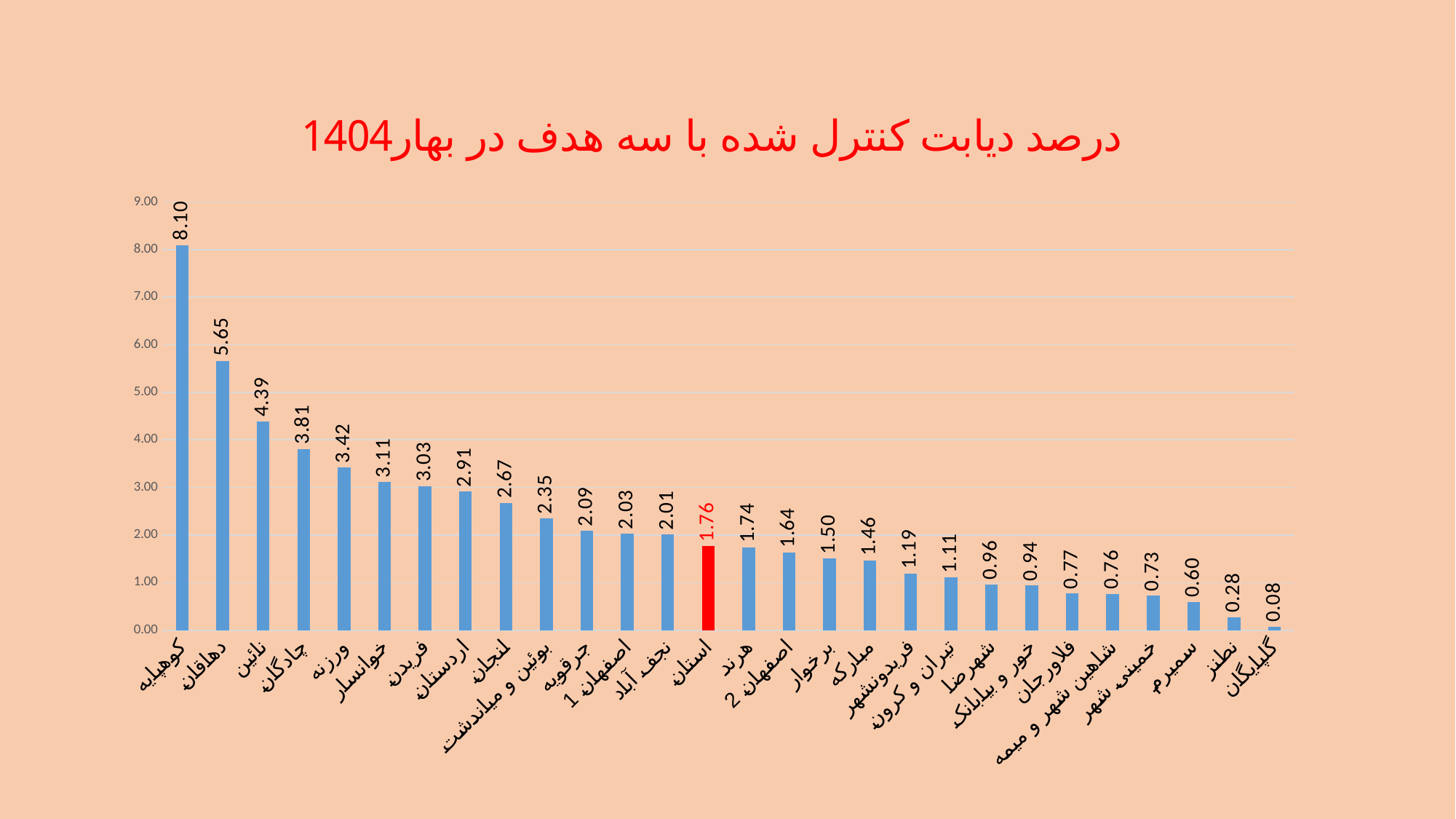

### Chart: درصد دیابت کنترل شده با سه هدف در بهار1404

| Category |  |
|---|---|
| کوهپایه | 8.095238095238095 |
| دهاقان | 5.654761904761905 |
| نائین | 4.387096774193548 |
| چادگان | 3.811659192825112 |
| ورزنه | 3.418803418803419 |
| خوانسار | 3.1088082901554404 |
| فریدن | 3.0261348005502064 |
| اردستان | 2.9116465863453818 |
| لنجان | 2.6736324523663186 |
| بوئین و میاندشت | 2.346041055718475 |
| جرقویه | 2.086230876216968 |
| اصفهان 1 | 2.026472999882863 |
| نجف آباد | 2.0094562647754137 |
| استان | 1.7633101753068297 |
| هرند | 1.741654571843251 |
| اصفهان 2 | 1.6387516568261238 |
| برخوار | 1.5027322404371584 |
| مبارکه | 1.4636696288552014 |
| فریدونشهر | 1.1945392491467577 |
| تیران و کرون | 1.1086474501108647 |
| شهرضا | 0.9626955475330927 |
| خور و بیابانک | 0.9389671361502347 |
| فلاورجان | 0.7729112992270887 |
| شاهین شهر و میمه | 0.7636122177954847 |
| خمینی شهر | 0.7283321194464676 |
| سمیرم | 0.5952380952380952 |
| نطنز | 0.2775850104094379 |
| گلپایگان | 0.0765696784073507 |